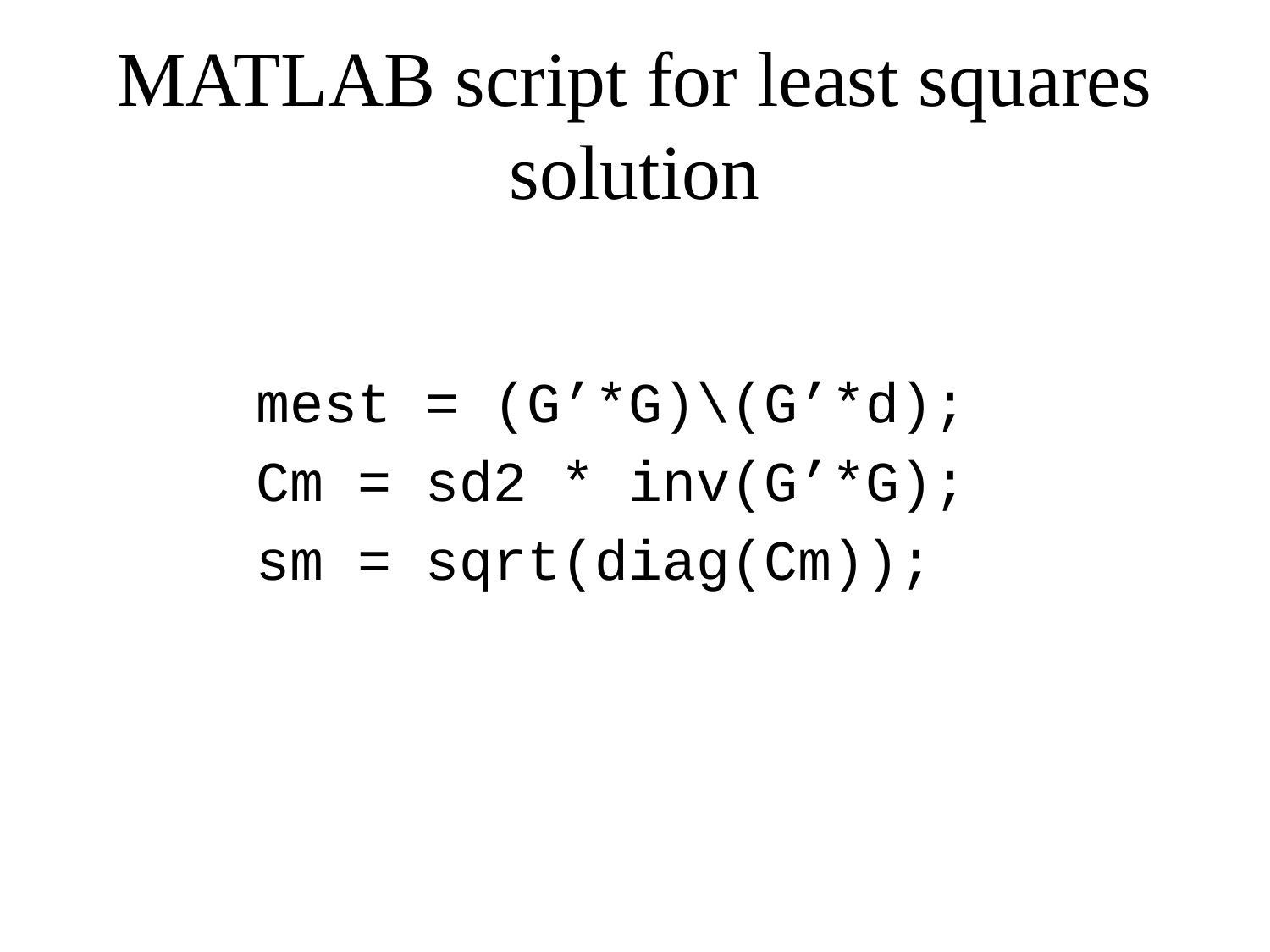

# MATLAB script for least squares solution
mest = (G’*G)\(G’*d);
Cm = sd2 * inv(G’*G);
sm = sqrt(diag(Cm));